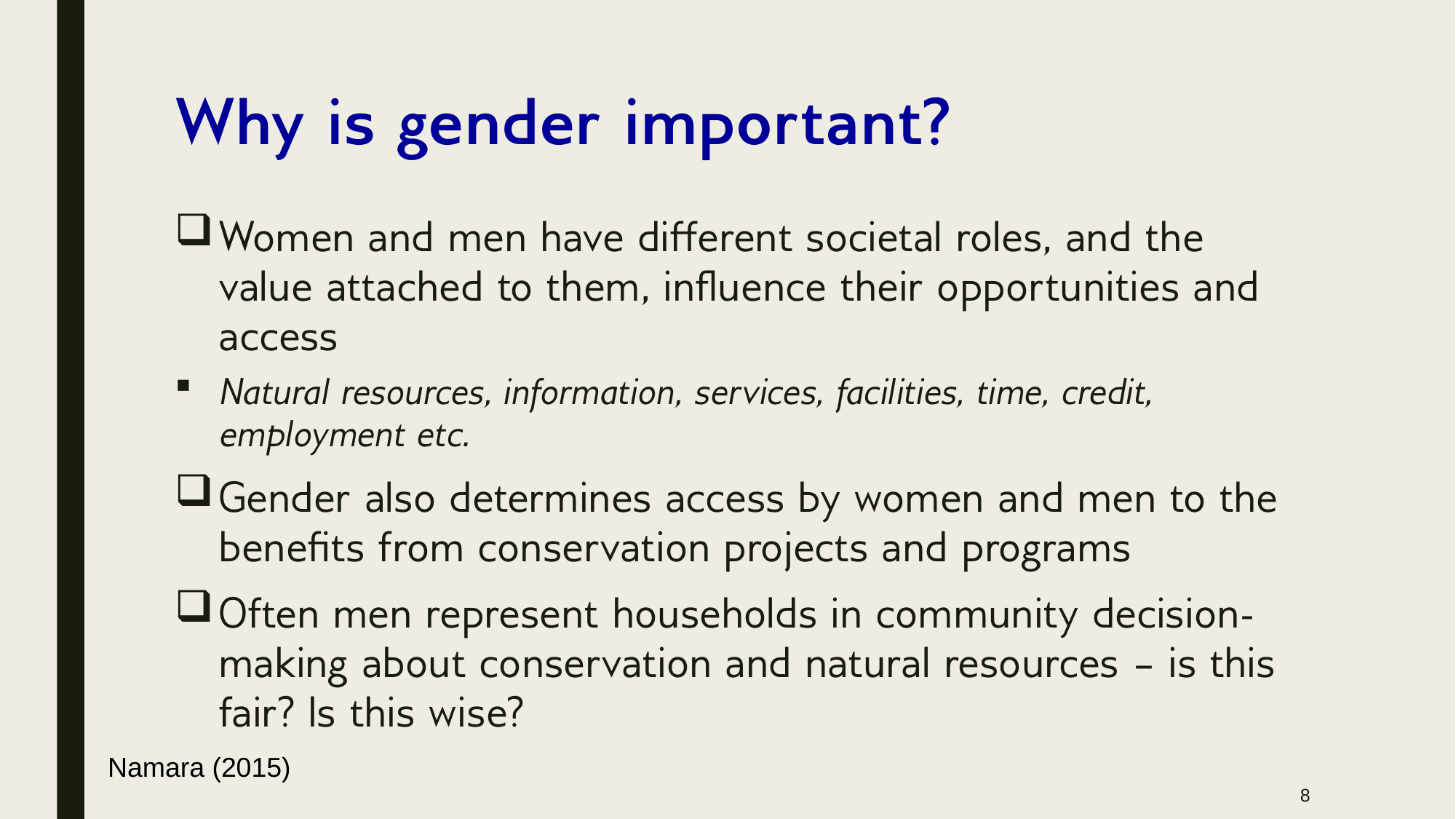

# Why is gender important?
Women and men have different societal roles, and the value attached to them, influence their opportunities and access
Natural resources, information, services, facilities, time, credit, employment etc.
Gender also determines access by women and men to the benefits from conservation projects and programs
Often men represent households in community decision-making about conservation and natural resources – is this fair? Is this wise?
Namara (2015)
8